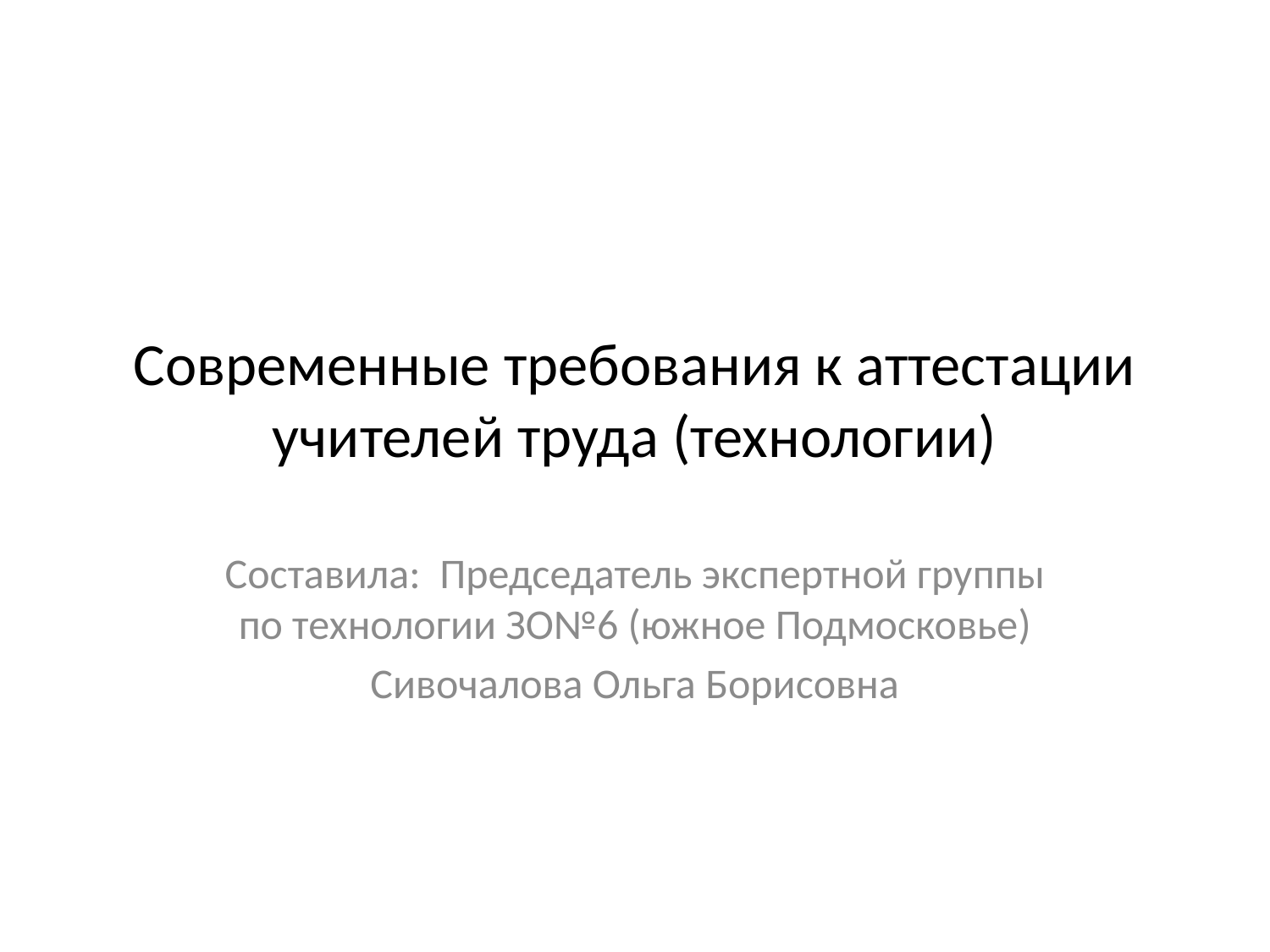

# Современные требования к аттестации учителей труда (технологии)
Составила:  Председатель экспертной группы по технологии ЗО№6 (южное Подмосковье)
Сивочалова Ольга Борисовна